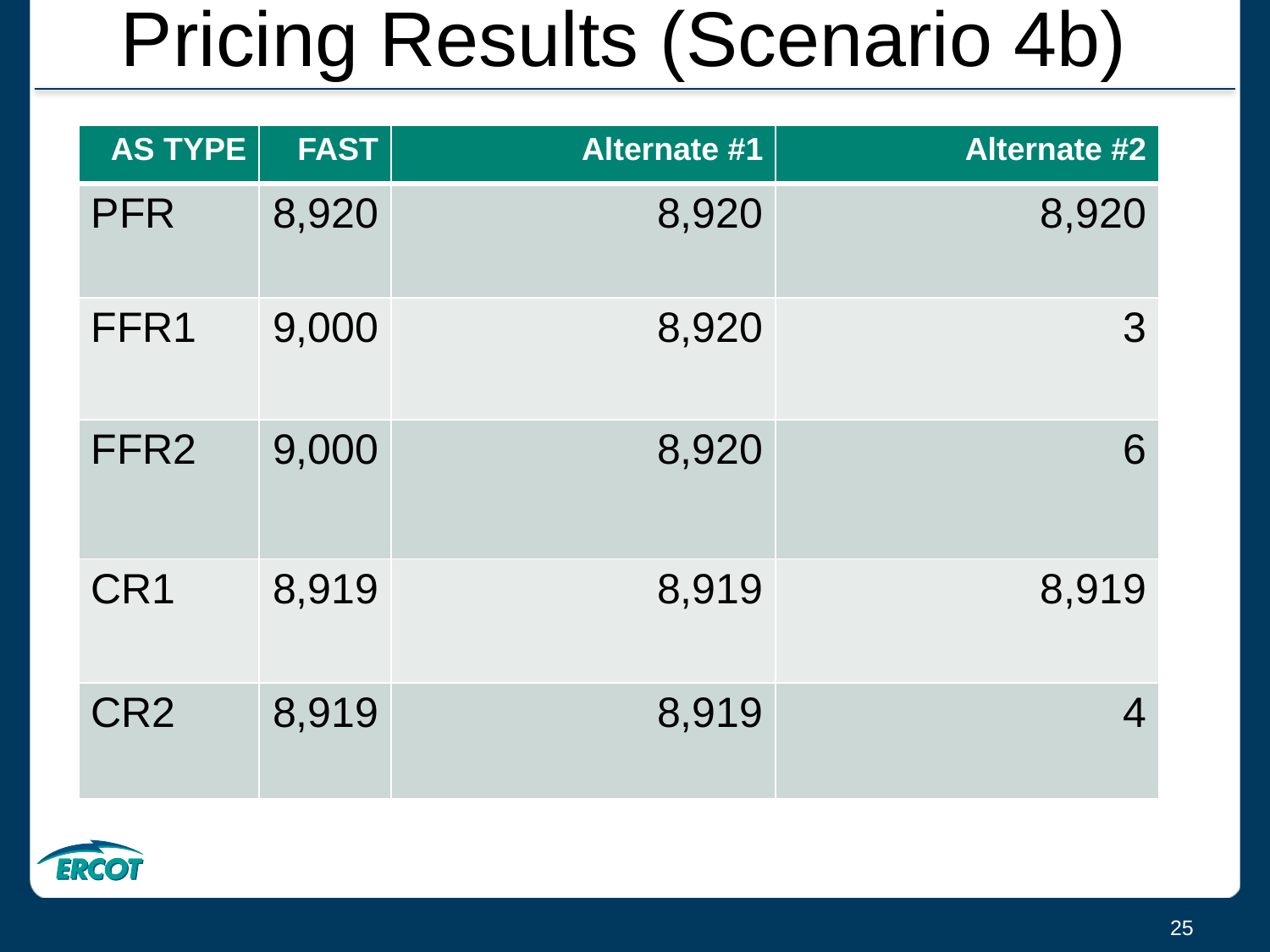

# Pricing Results (Scenario 4b)
| AS TYPE | FAST | Alternate #1 | Alternate #2 |
| --- | --- | --- | --- |
| PFR | 8,920 | 8,920 | 8,920 |
| FFR1 | 9,000 | 8,920 | 3 |
| FFR2 | 9,000 | 8,920 | 6 |
| CR1 | 8,919 | 8,919 | 8,919 |
| CR2 | 8,919 | 8,919 | 4 |
25